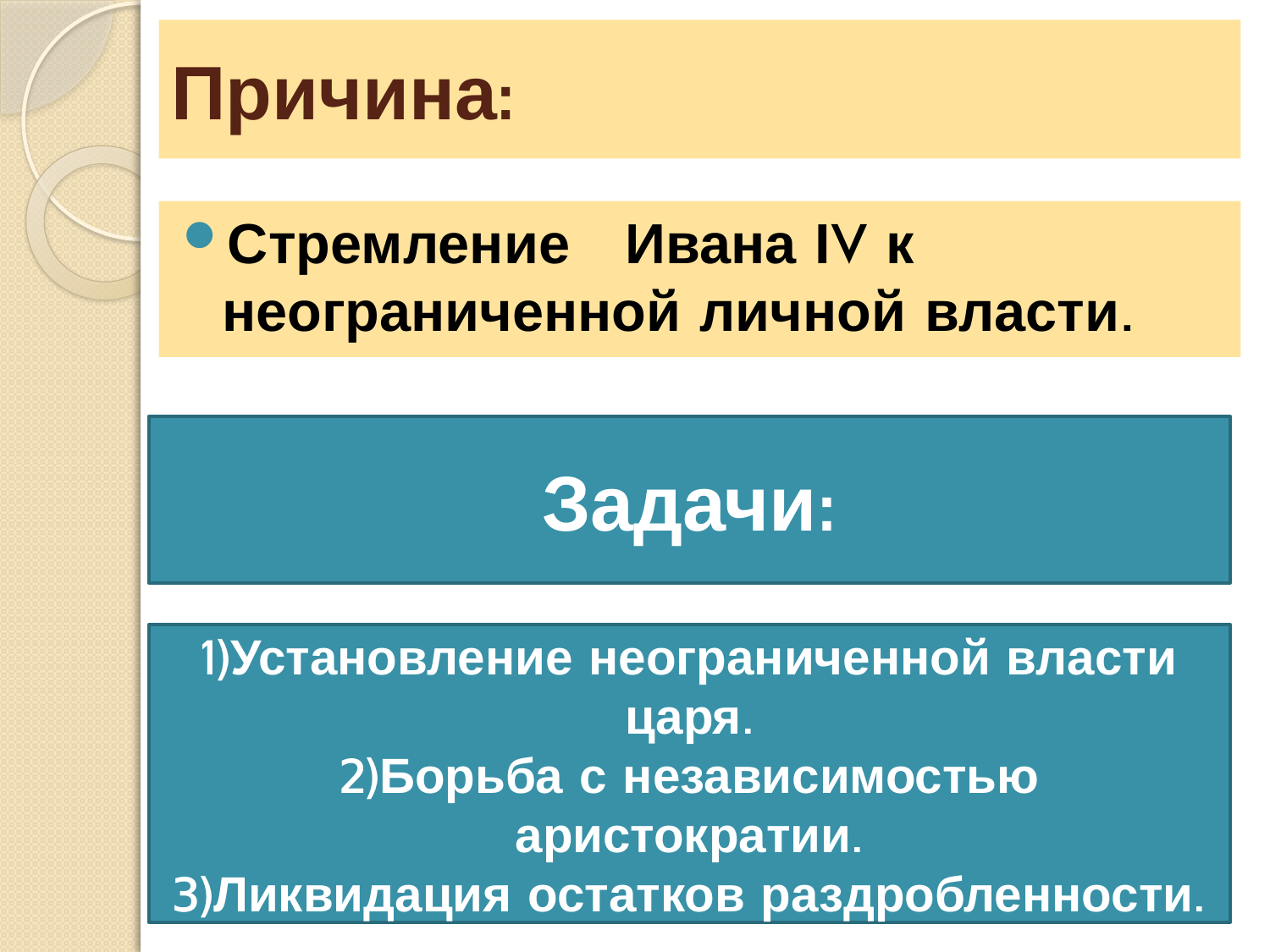

# Причина:
Стремление   Ивана ΙV к неограниченной личной власти.
Задачи:
1)Установление неограниченной власти царя.
2)Борьба с независимостью аристократии.
3)Ликвидация остатков раздробленности.